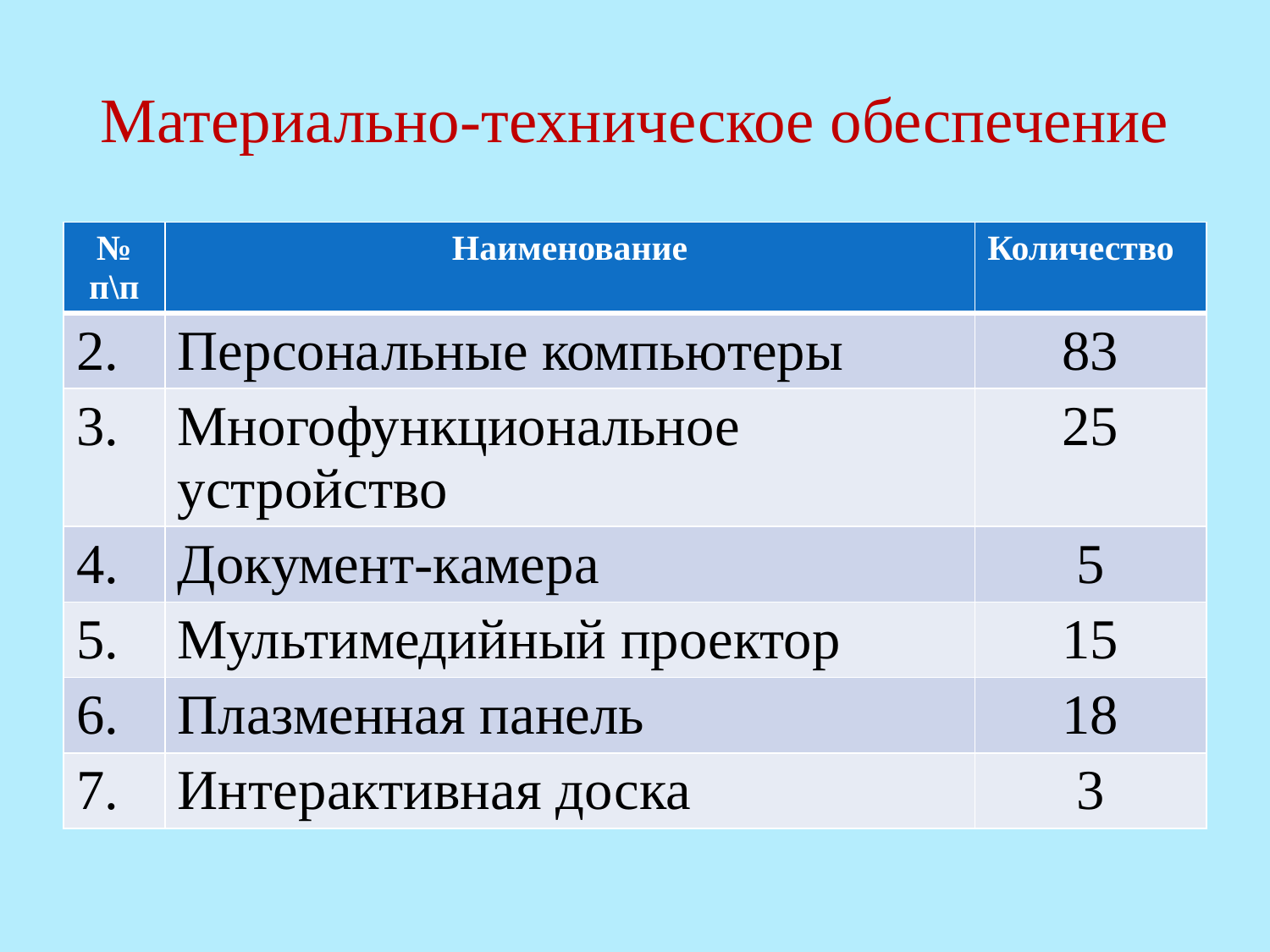

# Материально-техническое обеспечение
| № п\п | Наименование | Количество |
| --- | --- | --- |
| 2. | Персональные компьютеры | 83 |
| 3. | Многофункциональное устройство | 25 |
| 4. | Документ-камера | 5 |
| 5. | Мультимедийный проектор | 15 |
| 6. | Плазменная панель | 18 |
| 7. | Интерактивная доска | 3 |